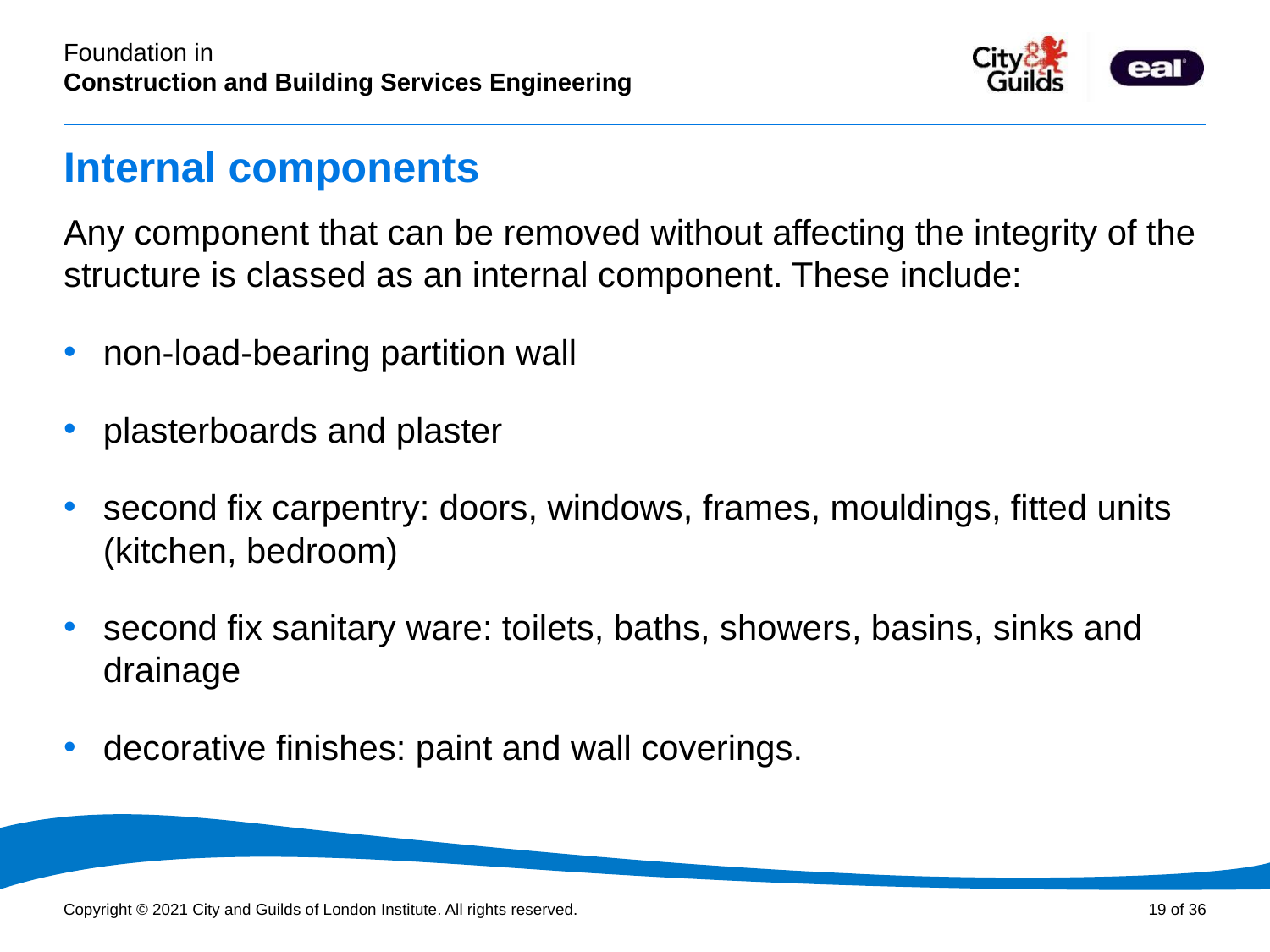

# Internal components
Any component that can be removed without affecting the integrity of the structure is classed as an internal component. These include:
non-load-bearing partition wall
plasterboards and plaster
second fix carpentry: doors, windows, frames, mouldings, fitted units (kitchen, bedroom)
second fix sanitary ware: toilets, baths, showers, basins, sinks and drainage
decorative finishes: paint and wall coverings.